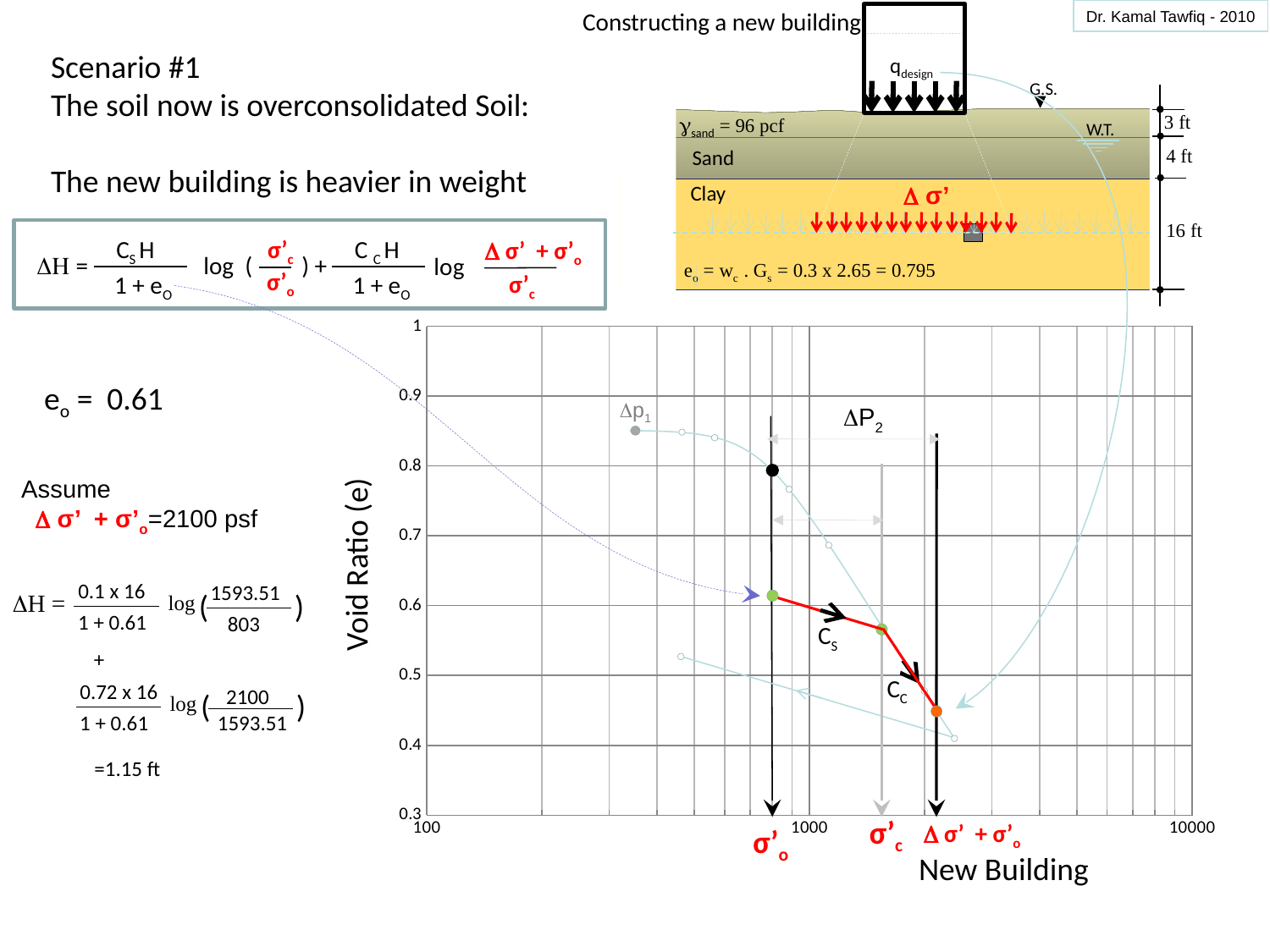

Constructing a new building
Dr. Kamal Tawfiq - 2010

Scenario #1
The soil now is overconsolidated Soil:

The new building is heavier in weight
qdesign
G.S.

3 ft
γsand = 96 pcf

W.T.

4 ft
Sand
Clay
Δ σ’

16 ft

CS H
σ’c
C C H
Δ σ’  + σ’o
log
ΔΗ =                     log  (         ) +
σ’o
σ’c
1 + eO
1 + eO
eo = wc  . Gs  = 0.3 x 2.65 = 0.795

### Chart

| Category |  |
|---|---|
eo =  0.61
Δp1
ΔP2

Assume
  Δ σ’  + σ’o=2100 psf

Void Ratio (e)

0.1 x 16
1593.51
(            )
ΔH =
log

1 + 0.61
803
CS

+

CC
0.72 x 16
2100
(            )
log

1 + 0.61
1593.51

=1.15 ft
σ’c
Δ σ’  + σ’o
 σ’o
New Building